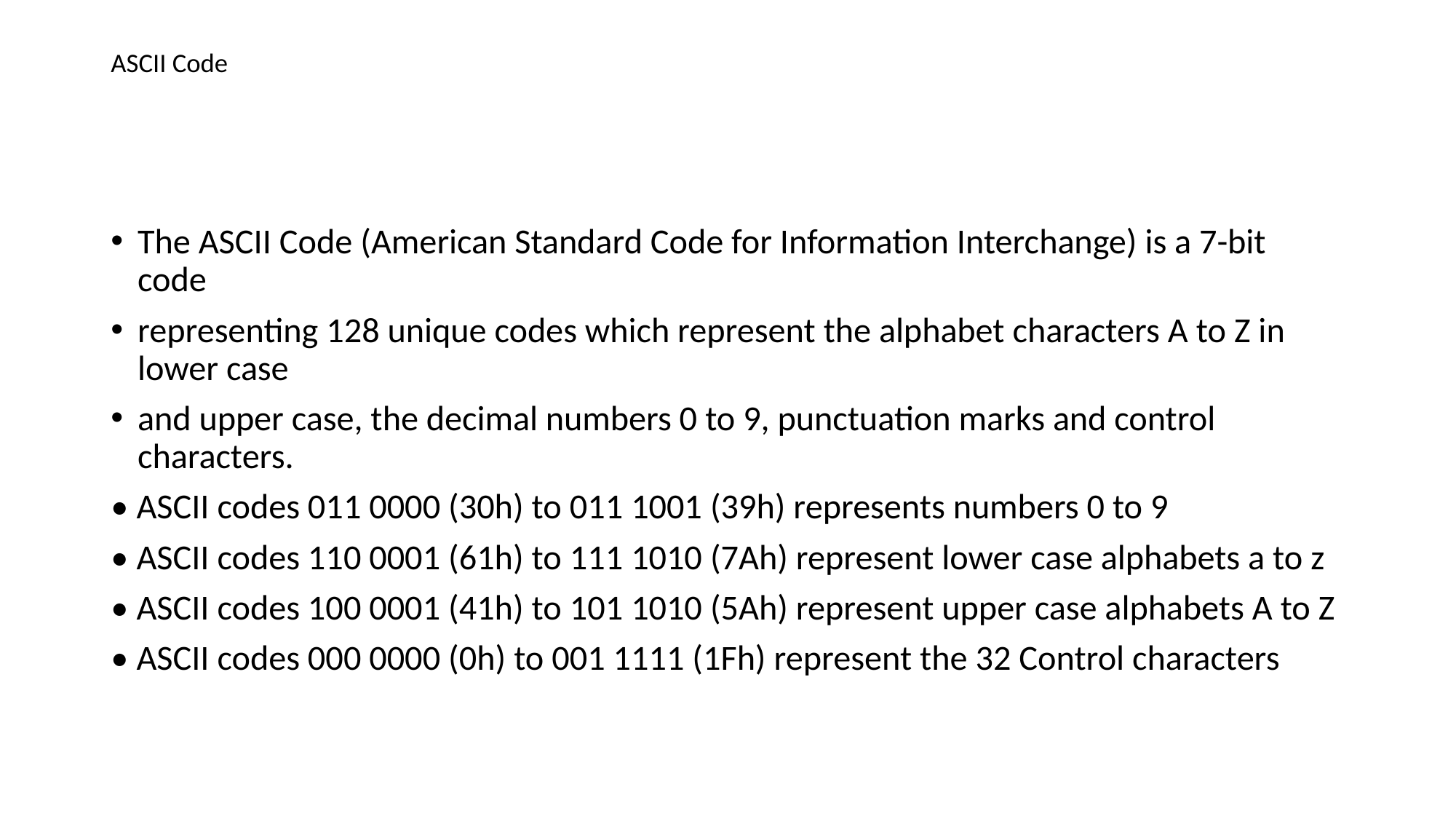

# ASCII Code
The ASCII Code (American Standard Code for Information Interchange) is a 7-bit code
representing 128 unique codes which represent the alphabet characters A to Z in lower case
and upper case, the decimal numbers 0 to 9, punctuation marks and control characters.
• ASCII codes 011 0000 (30h) to 011 1001 (39h) represents numbers 0 to 9
• ASCII codes 110 0001 (61h) to 111 1010 (7Ah) represent lower case alphabets a to z
• ASCII codes 100 0001 (41h) to 101 1010 (5Ah) represent upper case alphabets A to Z
• ASCII codes 000 0000 (0h) to 001 1111 (1Fh) represent the 32 Control characters